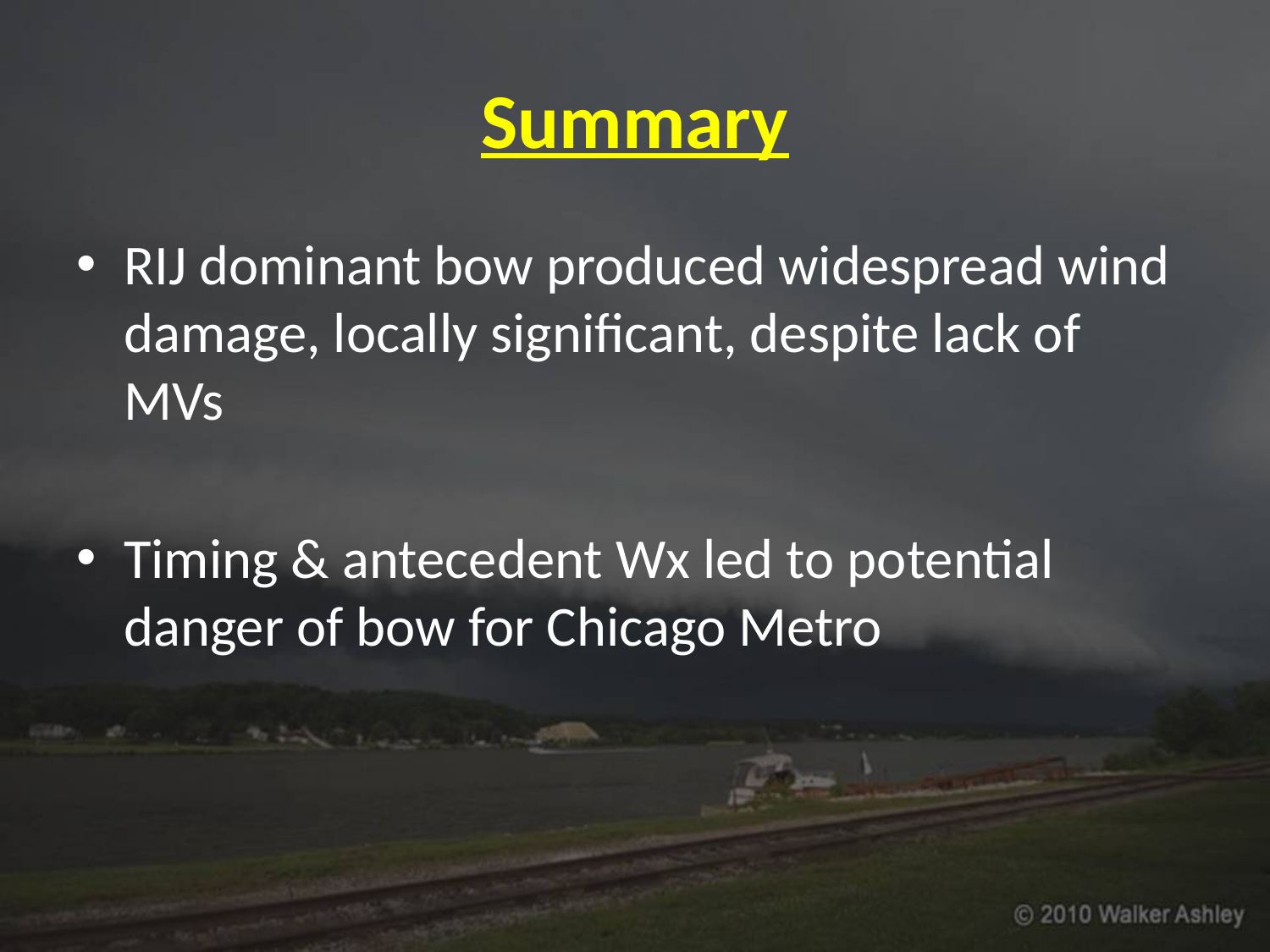

# Summary
RIJ dominant bow produced widespread wind damage, locally significant, despite lack of MVs

Timing & antecedent Wx led to potential danger of bow for Chicago Metro